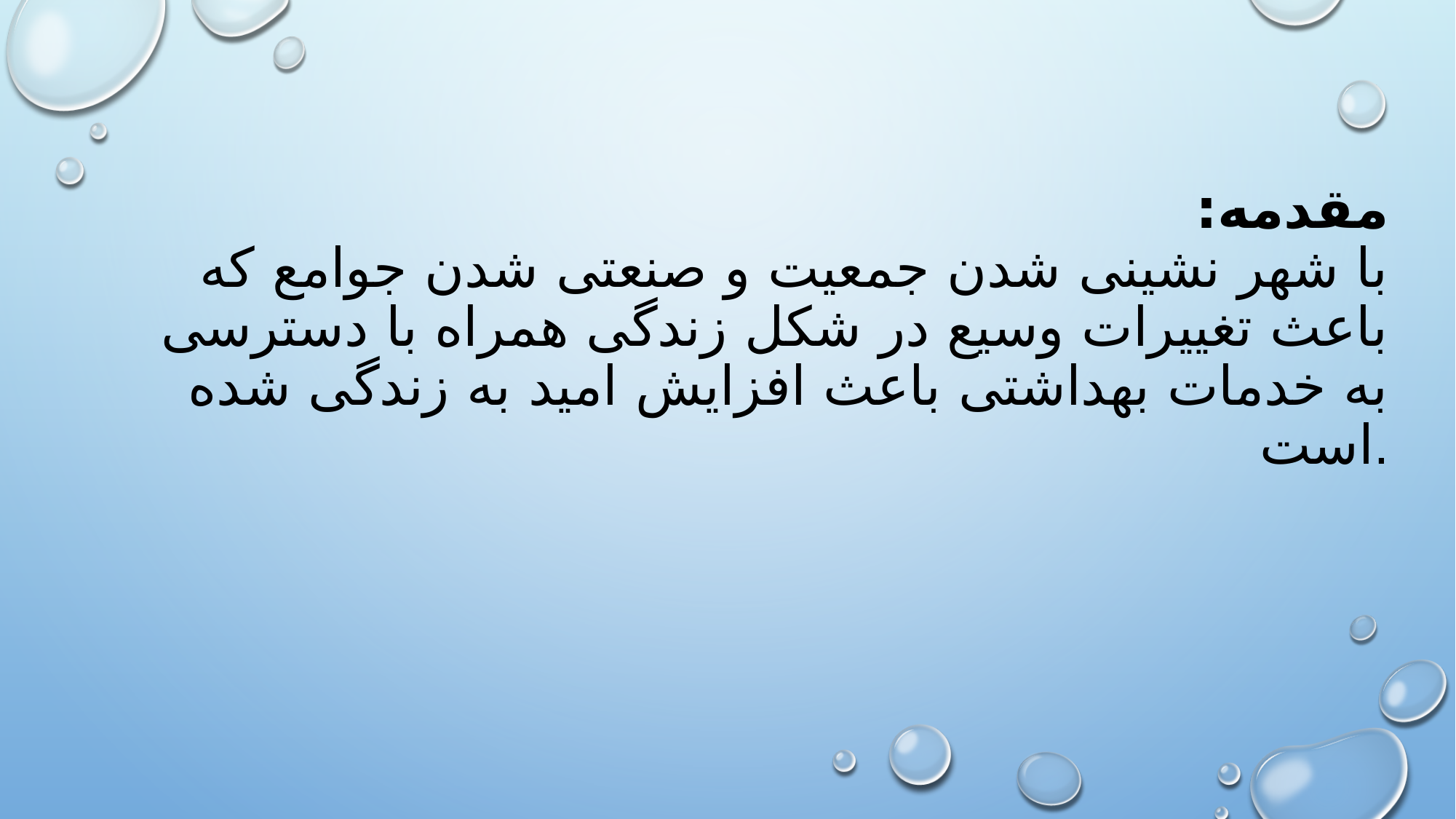

# مقدمه: با شهر نشینی شدن جمعیت و صنعتی شدن جوامع که باعث تغییرات وسیع در شکل زندگی همراه با دسترسی به خدمات بهداشتی باعث افزایش امید به زندگی شده است.